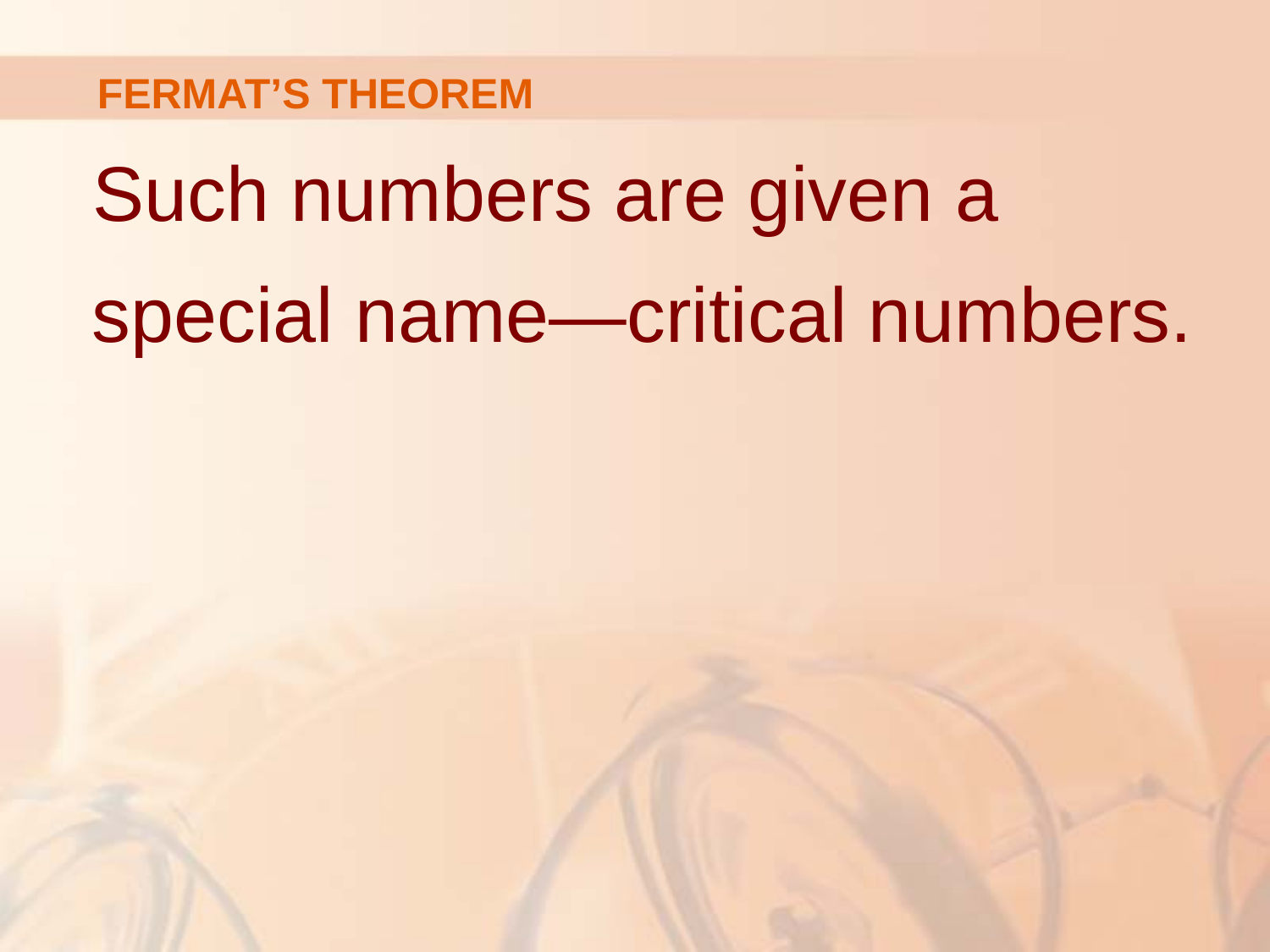

# FERMAT’S THEOREM
Such numbers are given a special name—critical numbers.